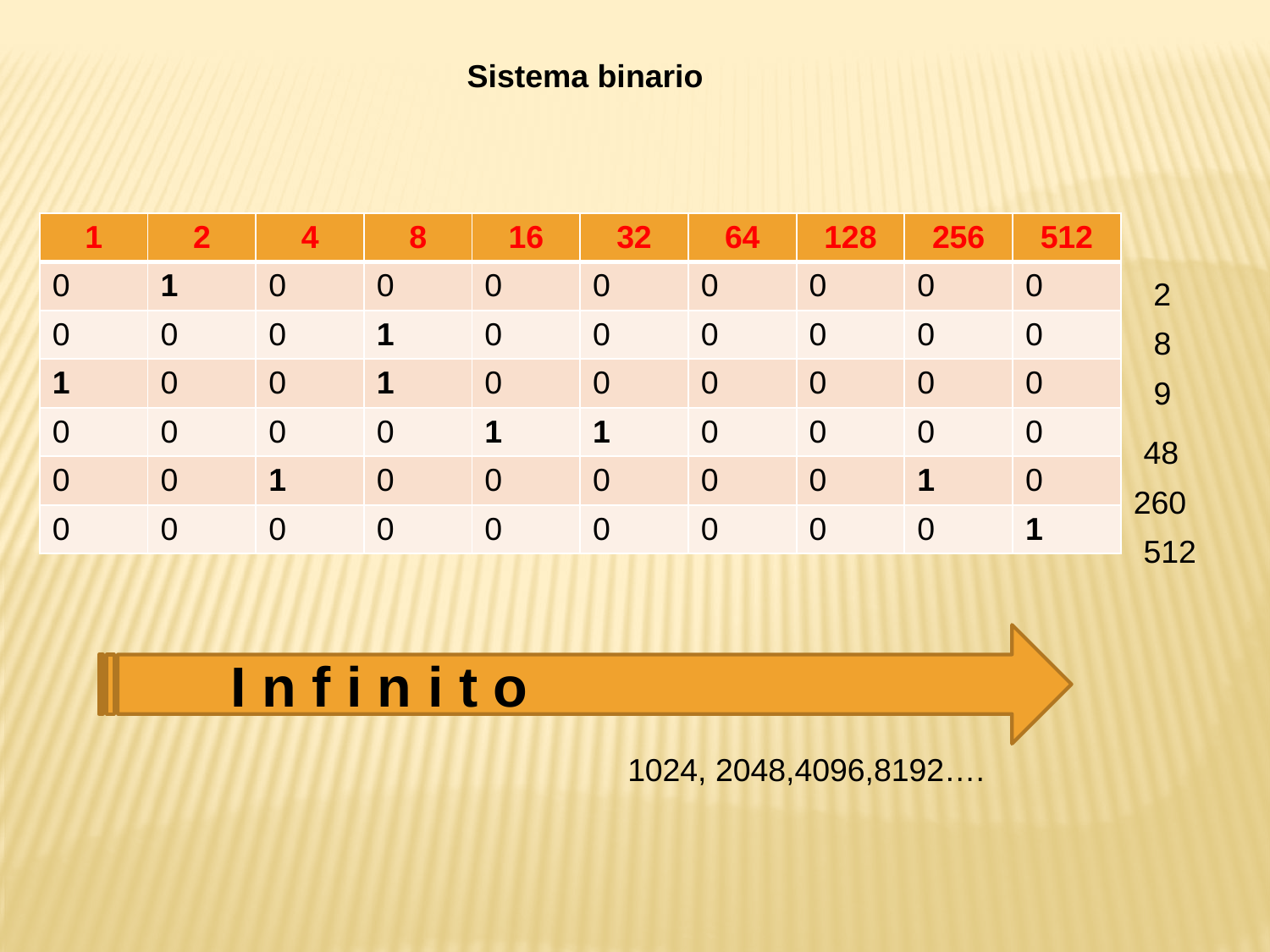

Sistema binario
| 1 | 2 | 4 | 8 | 16 | 32 | 64 | 128 | 256 | 512 |
| --- | --- | --- | --- | --- | --- | --- | --- | --- | --- |
| 0 | 1 | 0 | 0 | 0 | 0 | 0 | 0 | 0 | 0 |
| 0 | 0 | 0 | 1 | 0 | 0 | 0 | 0 | 0 | 0 |
| 1 | 0 | 0 | 1 | 0 | 0 | 0 | 0 | 0 | 0 |
| 0 | 0 | 0 | 0 | 1 | 1 | 0 | 0 | 0 | 0 |
| 0 | 0 | 1 | 0 | 0 | 0 | 0 | 0 | 1 | 0 |
| 0 | 0 | 0 | 0 | 0 | 0 | 0 | 0 | 0 | 1 |
2
8
9
48
260
512

I n f i n i t o
1024, 2048,4096,8192….